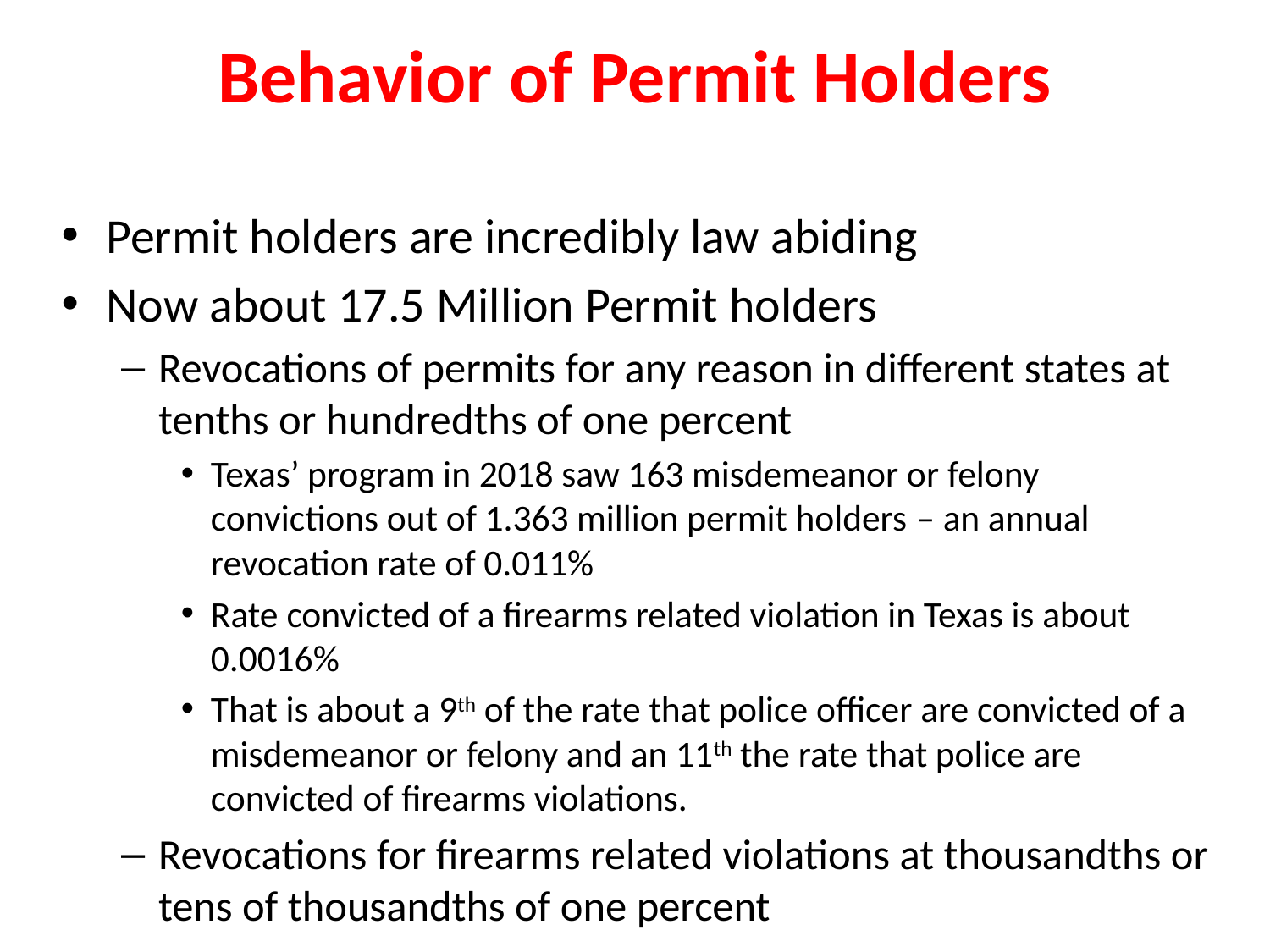

# Behavior of Permit Holders
Permit holders are incredibly law abiding
Now about 17.5 Million Permit holders
Revocations of permits for any reason in different states at tenths or hundredths of one percent
Texas’ program in 2018 saw 163 misdemeanor or felony convictions out of 1.363 million permit holders – an annual revocation rate of 0.011%
Rate convicted of a firearms related violation in Texas is about 0.0016%
That is about a 9th of the rate that police officer are convicted of a misdemeanor or felony and an 11th the rate that police are convicted of firearms violations.
Revocations for firearms related violations at thousandths or tens of thousandths of one percent